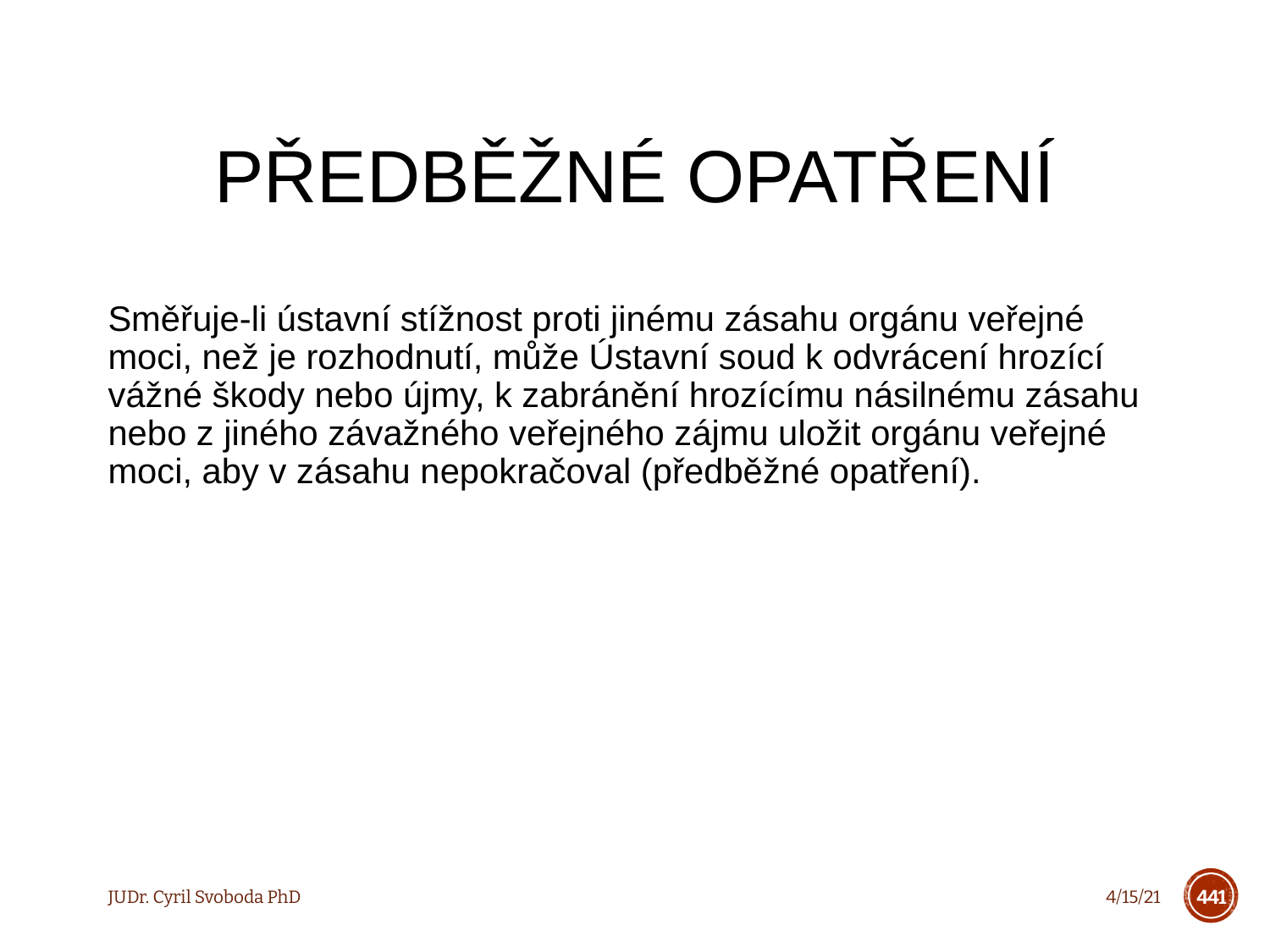

# Předběžné opatření
Směřuje-li ústavní stížnost proti jinému zásahu orgánu veřejné moci, než je rozhodnutí, může Ústavní soud k odvrácení hrozící vážné škody nebo újmy, k zabránění hrozícímu násilnému zásahu nebo z jiného závažného veřejného zájmu uložit orgánu veřejné moci, aby v zásahu nepokračoval (předběžné opatření).
JUDr. Cyril Svoboda PhD
4/15/21
441